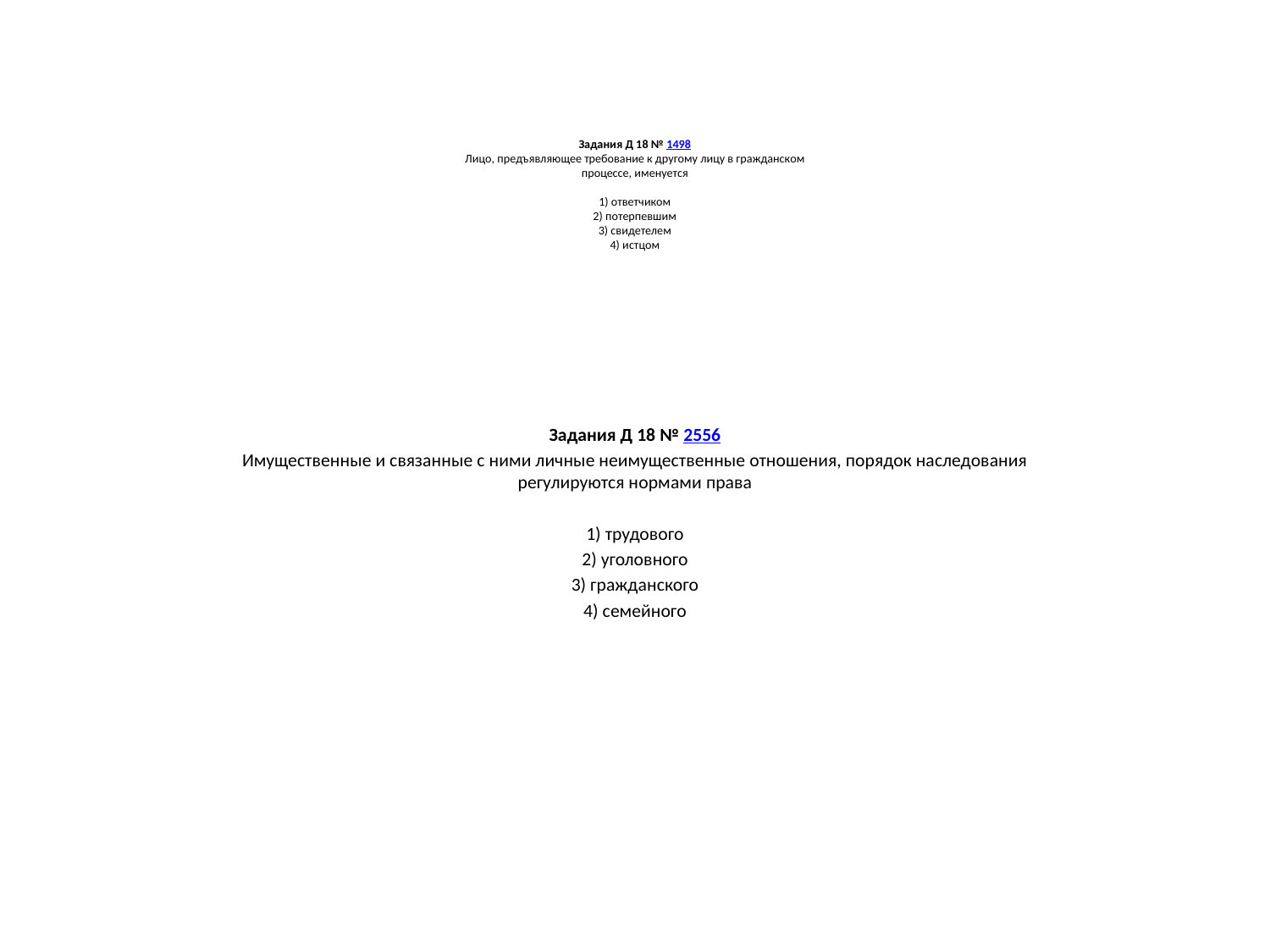

# Задания Д 18 № 1498 Лицо, предъявляющее требование к другому лицу в гражданском процессе, именуется   1) ответчиком 2) потерпевшим 3) свидетелем 4) истцом
Задания Д 18 № 2556
Имущественные и связанные с ними личные неимущественные отношения, порядок наследования регулируются нормами права

1) трудового
2) уголовного
3) гражданского
4) семейного